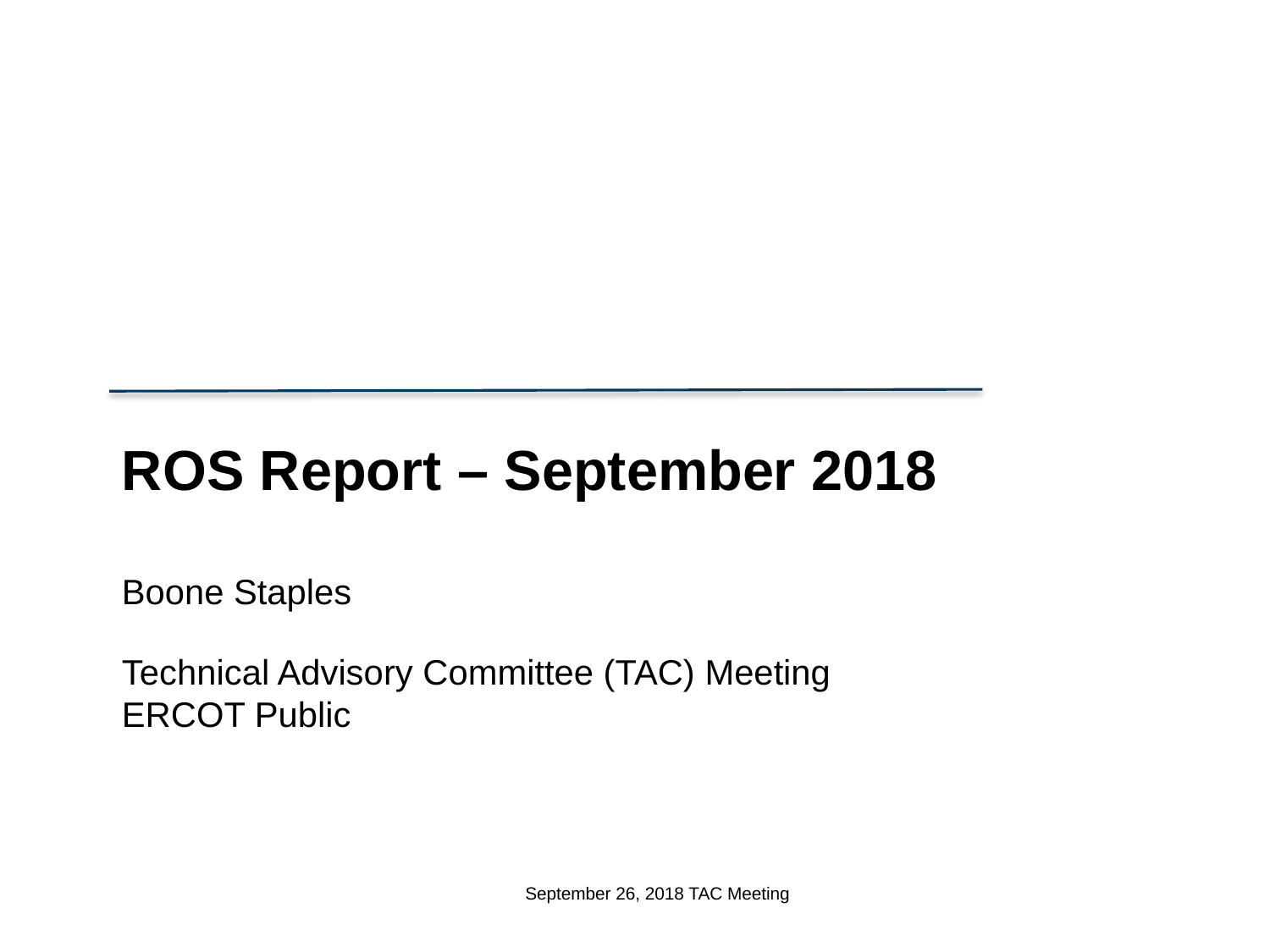

ROS Report – September 2018

Boone Staples

Technical Advisory Committee (TAC) Meeting
ERCOT Public

September 26, 2018 TAC Meeting